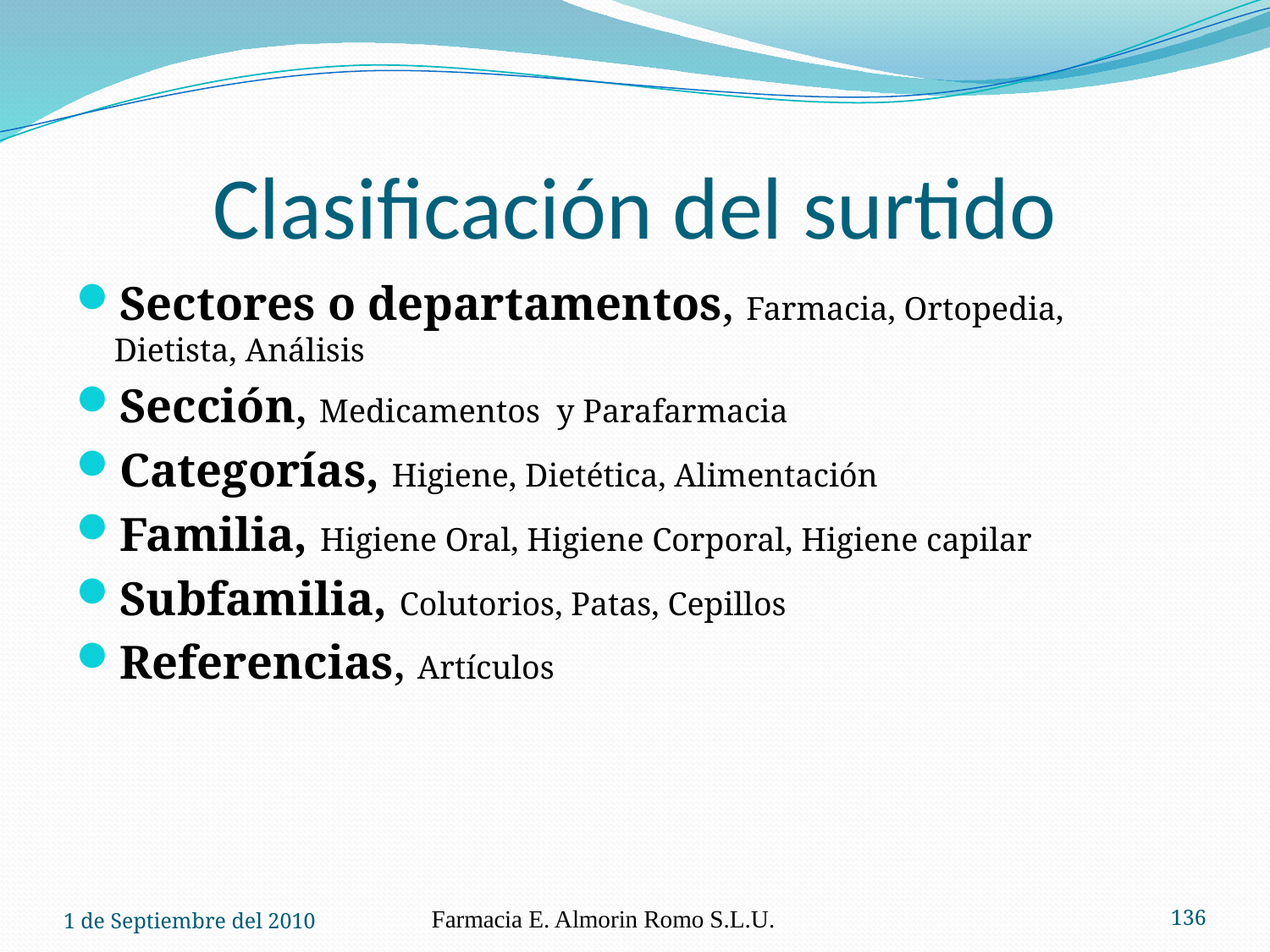

# Clasificación del surtido
Sectores o departamentos, Farmacia, Ortopedia, Dietista, Análisis
Sección, Medicamentos  y Parafarmacia
Categorías, Higiene, Dietética, Alimentación
Familia, Higiene Oral, Higiene Corporal, Higiene capilar
Subfamilia, Colutorios, Patas, Cepillos
Referencias, Artículos
1 de Septiembre del 2010
Farmacia E. Almorin Romo S.L.U.
136